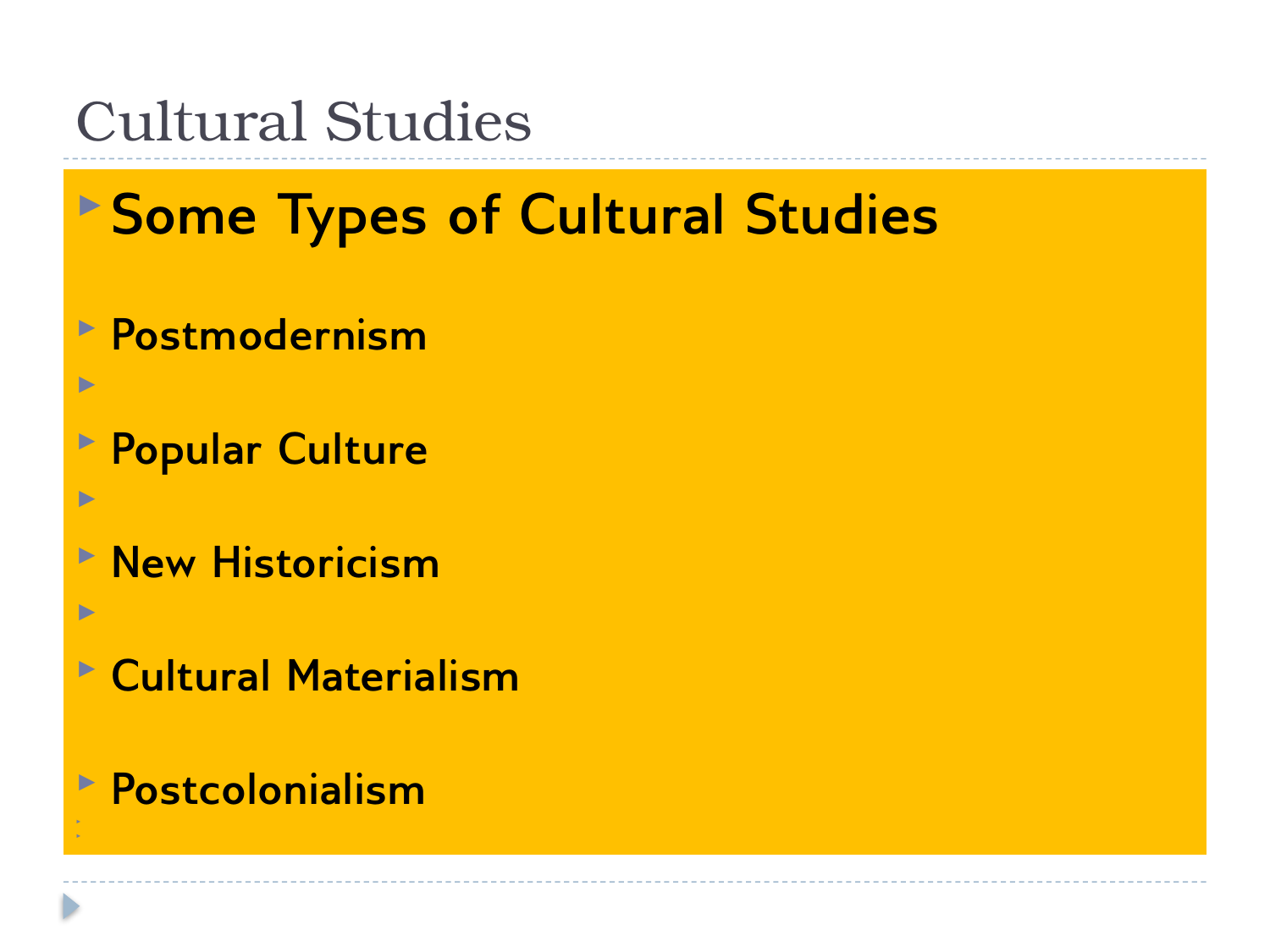

# Cultural Studies
Some Types of Cultural Studies

Postmodernism

Popular Culture

New Historicism

Cultural Materialism

Postcolonialism